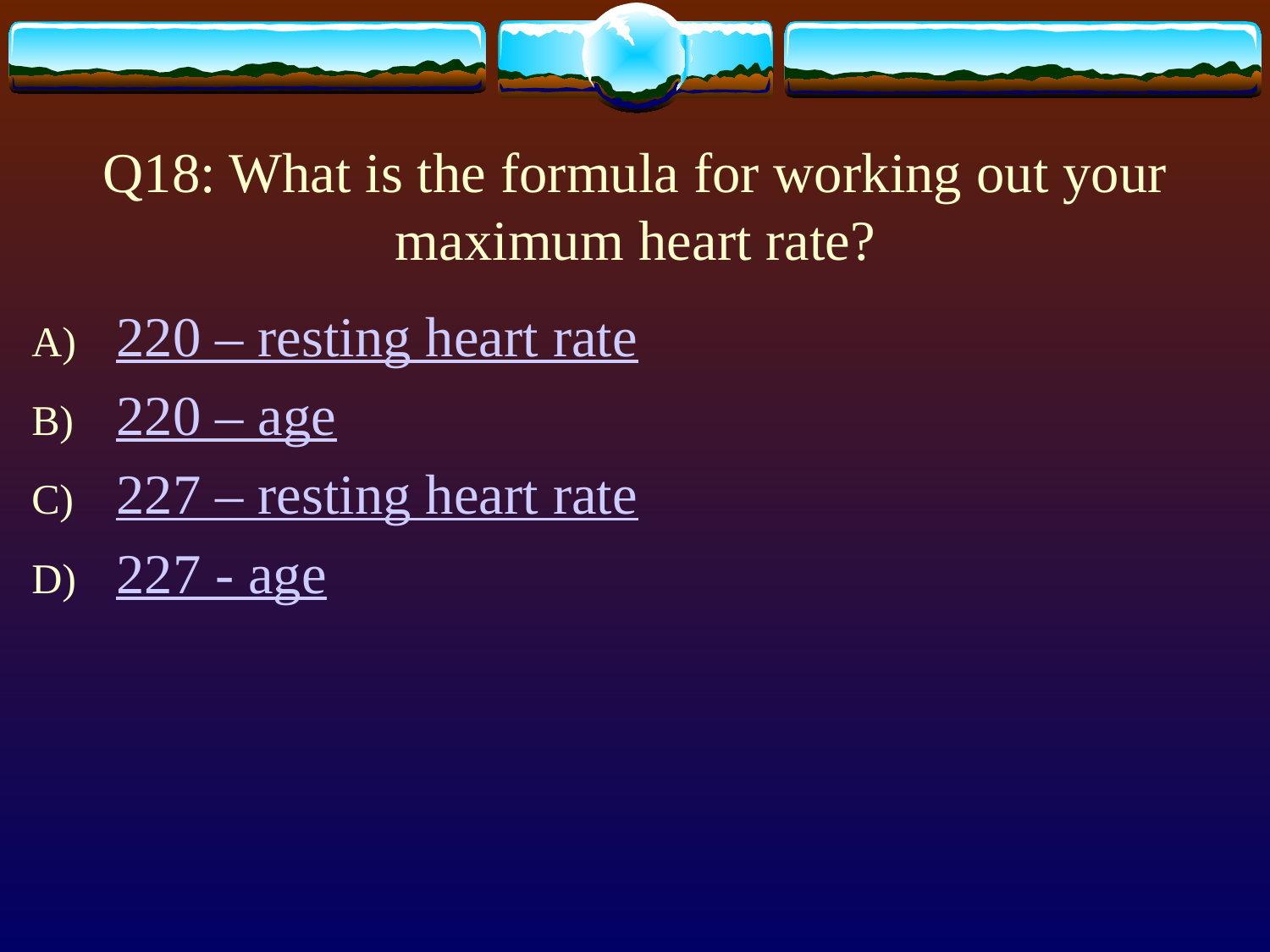

# Q18: What is the formula for working out your maximum heart rate?
220 – resting heart rate
220 – age
227 – resting heart rate
227 - age